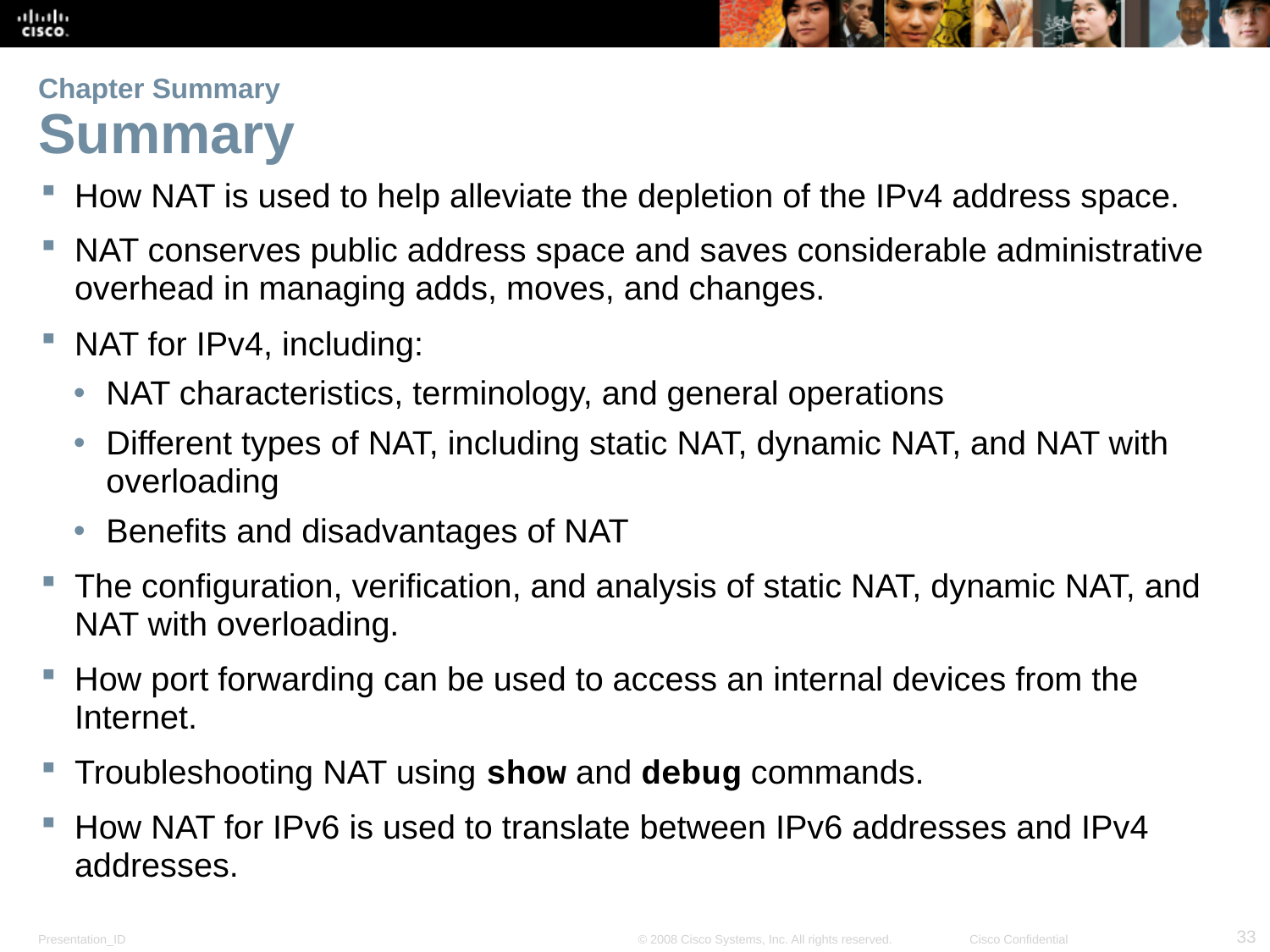

# Chapter Summary Summary
How NAT is used to help alleviate the depletion of the IPv4 address space.
NAT conserves public address space and saves considerable administrative overhead in managing adds, moves, and changes.
NAT for IPv4, including:
NAT characteristics, terminology, and general operations
Different types of NAT, including static NAT, dynamic NAT, and NAT with overloading
Benefits and disadvantages of NAT
The configuration, verification, and analysis of static NAT, dynamic NAT, and NAT with overloading.
How port forwarding can be used to access an internal devices from the Internet.
Troubleshooting NAT using show and debug commands.
How NAT for IPv6 is used to translate between IPv6 addresses and IPv4 addresses.